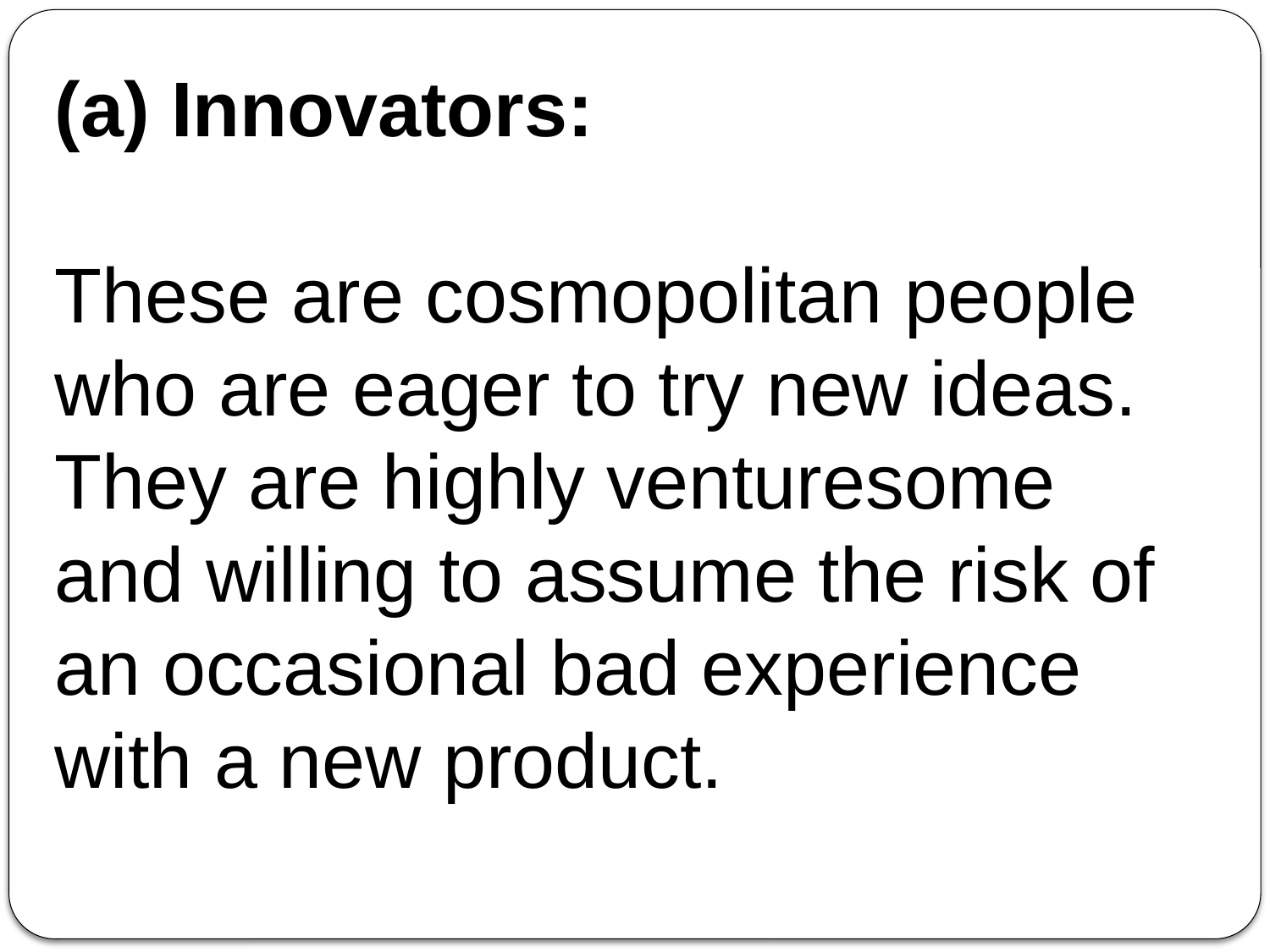

(а) Innovators:

These are cosmopolitan people who are eager to try new ideas. They are highly venturesome and willing to assume the risk of an occasional bad experience with a new product.